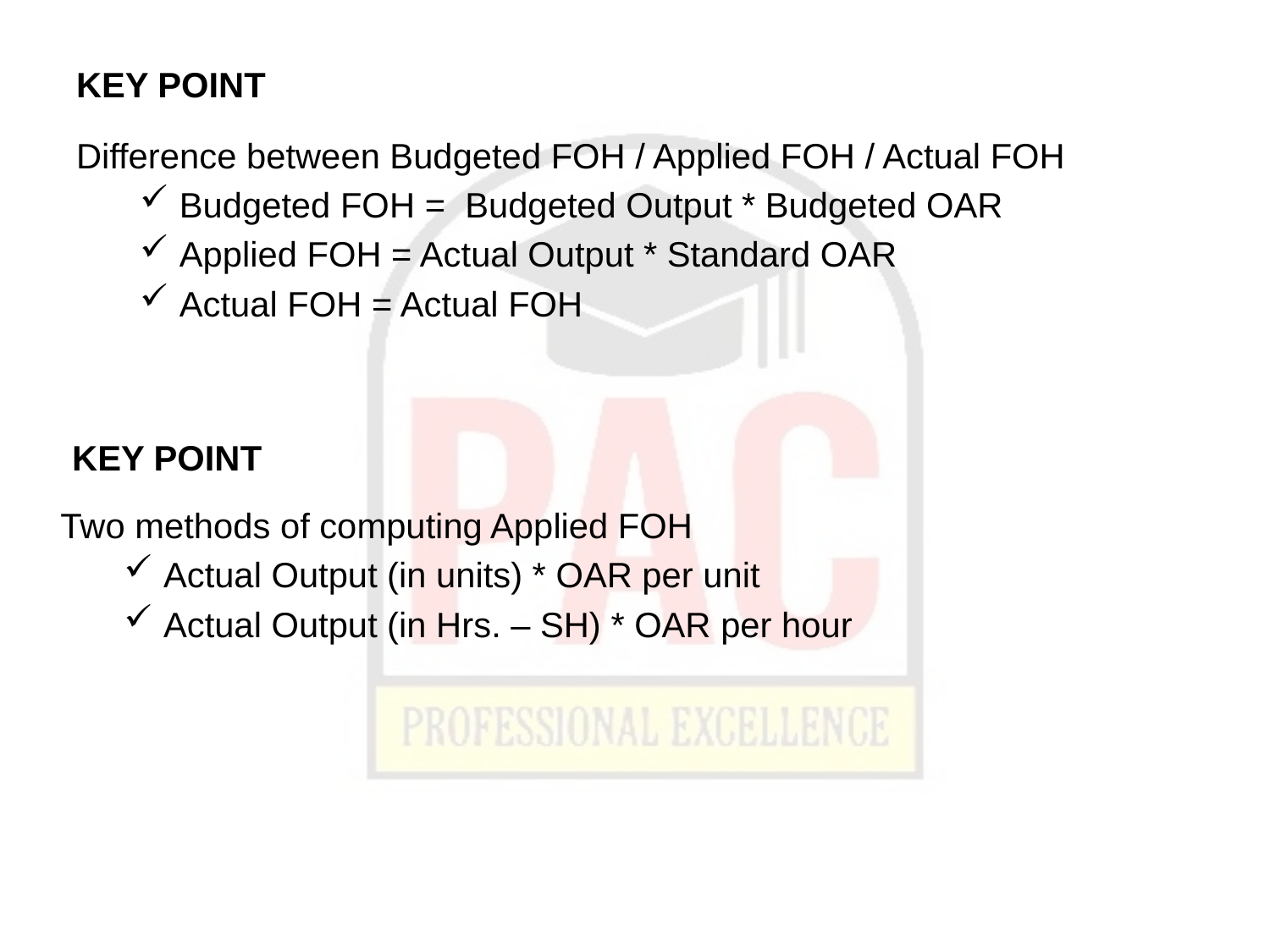

KEY POINT
Difference between Budgeted FOH / Applied FOH / Actual FOH
Budgeted FOH =  Budgeted Output * Budgeted OAR
Applied FOH = Actual Output * Standard OAR
Actual FOH = Actual FOH
KEY POINT
Two methods of computing Applied FOH
Actual Output (in units) * OAR per unit
Actual Output (in Hrs. – SH) * OAR per hour